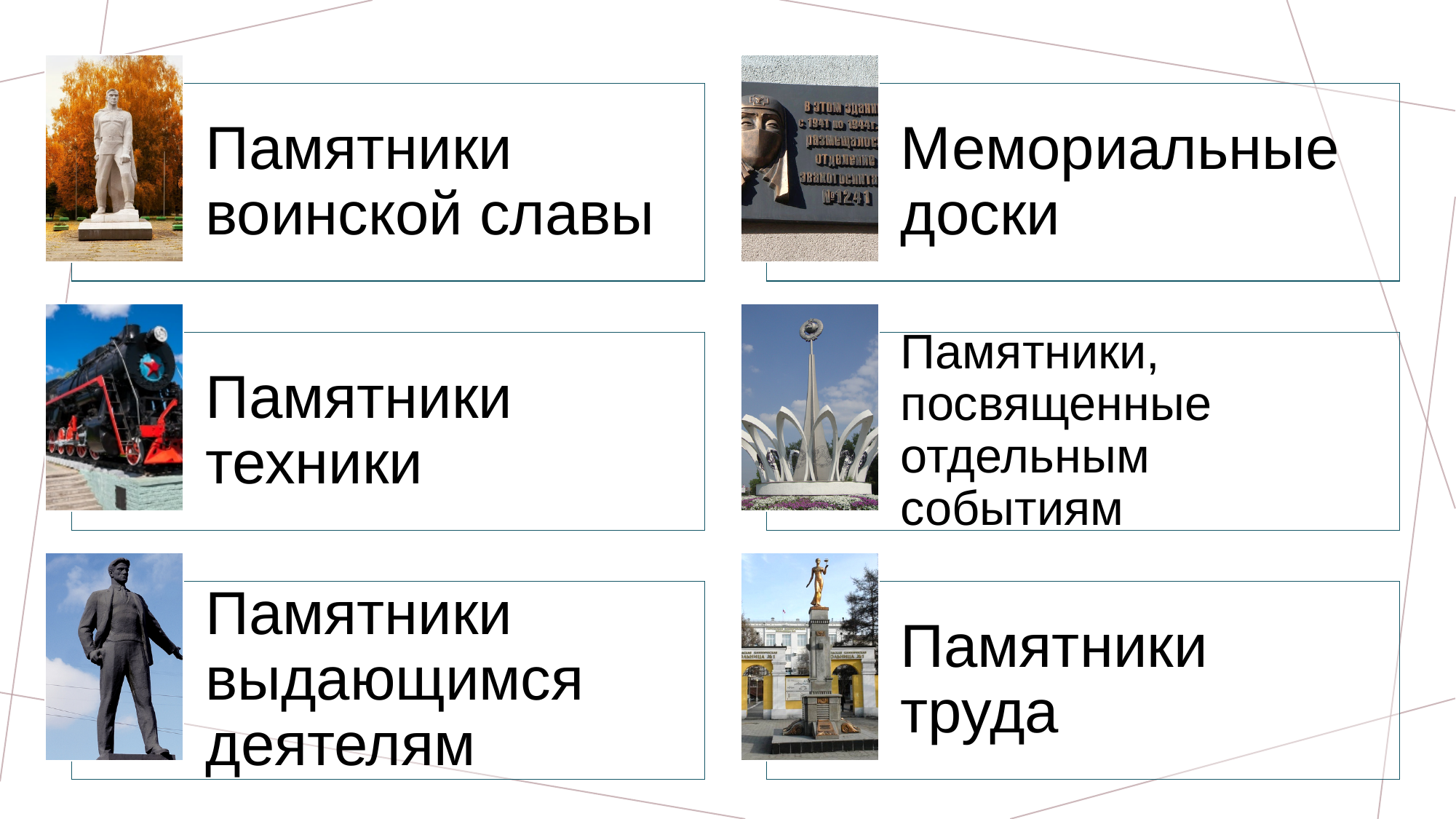

Памятники воинской славы
Мемориальные доски
Памятники техники
Памятники, посвященные отдельным событиям
Памятники выдающимся деятелям
Памятники труда